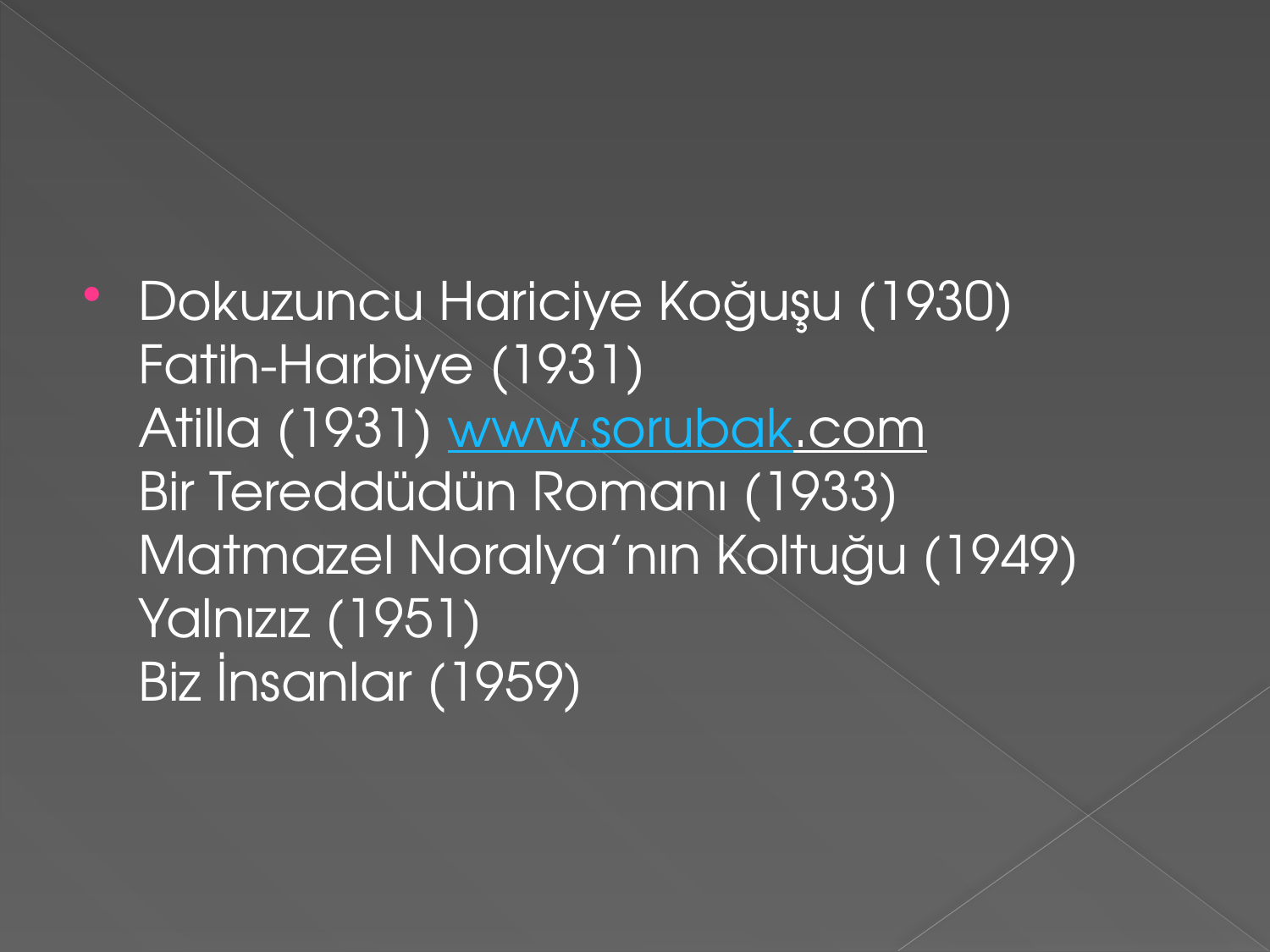

#
Dokuzuncu Hariciye Koğuşu (1930)
Fatih-Harbiye (1931)
Atilla (1931) www.sorubak.com
Bir Tereddüdün Romanı (1933)
Matmazel Noralya’nın Koltuğu (1949)
Yalnızız (1951)
Biz İnsanlar (1959)